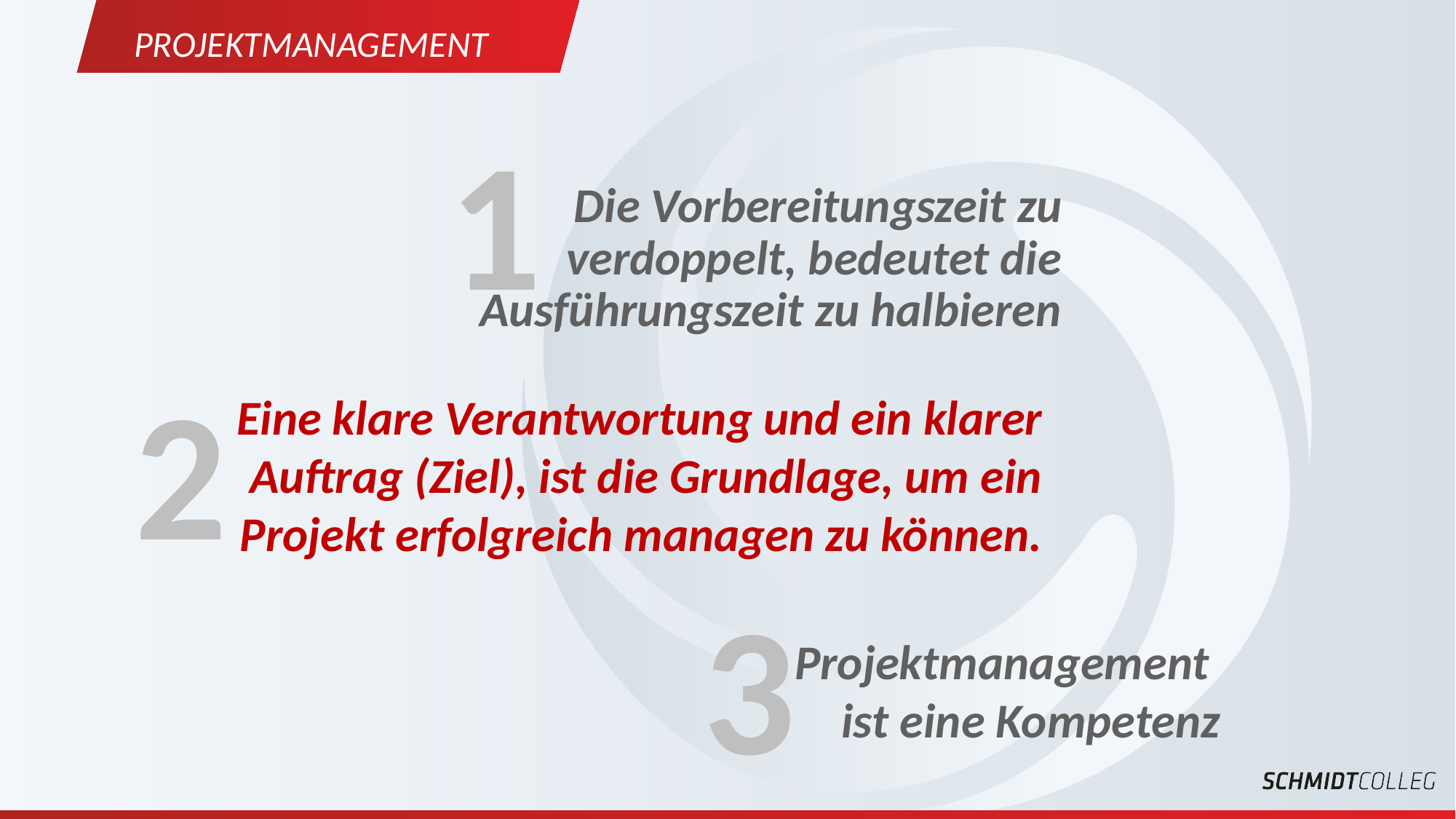

Projektmanagement

1
Die Vorbereitungszeit zu verdoppelt, bedeutet die Ausführungszeit zu halbieren
2
Eine klare Verantwortung und ein klarer Auftrag (Ziel), ist die Grundlage, um ein Projekt erfolgreich managen zu können.
3
Projektmanagement
ist eine Kompetenz